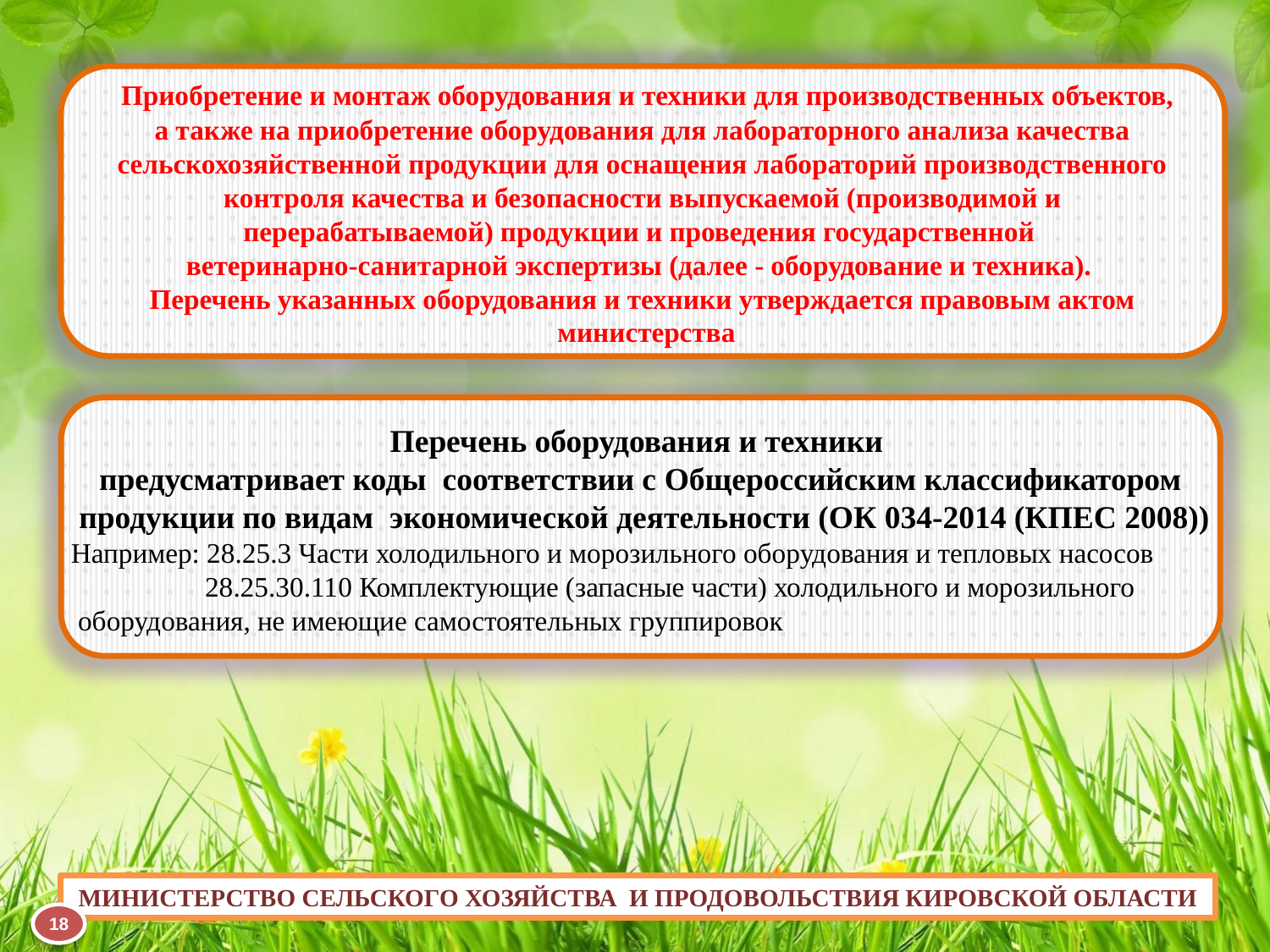

Приобретение и монтаж оборудования и техники для производственных объектов,
 а также на приобретение оборудования для лабораторного анализа качества
сельскохозяйственной продукции для оснащения лабораторий производственного
 контроля качества и безопасности выпускаемой (производимой и
перерабатываемой) продукции и проведения государственной
ветеринарно-санитарной экспертизы (далее - оборудование и техника).
Перечень указанных оборудования и техники утверждается правовым актом
 министерства

Перечень оборудования и техники
предусматривает коды  соответствии с Общероссийским классификатором
 продукции по видам  экономической деятельности (ОК 034-2014 (КПЕС 2008))
Например: 28.25.3 Части холодильного и морозильного оборудования и тепловых насосов
	 28.25.30.110 Комплектующие (запасные части) холодильного и морозильного
 оборудования, не имеющие самостоятельных группировок

МИНИСТЕРСТВО СЕЛЬСКОГО ХОЗЯЙСТВА  И ПРОДОВОЛЬСТВИЯ КИРОВСКОЙ ОБЛАСТИ
18